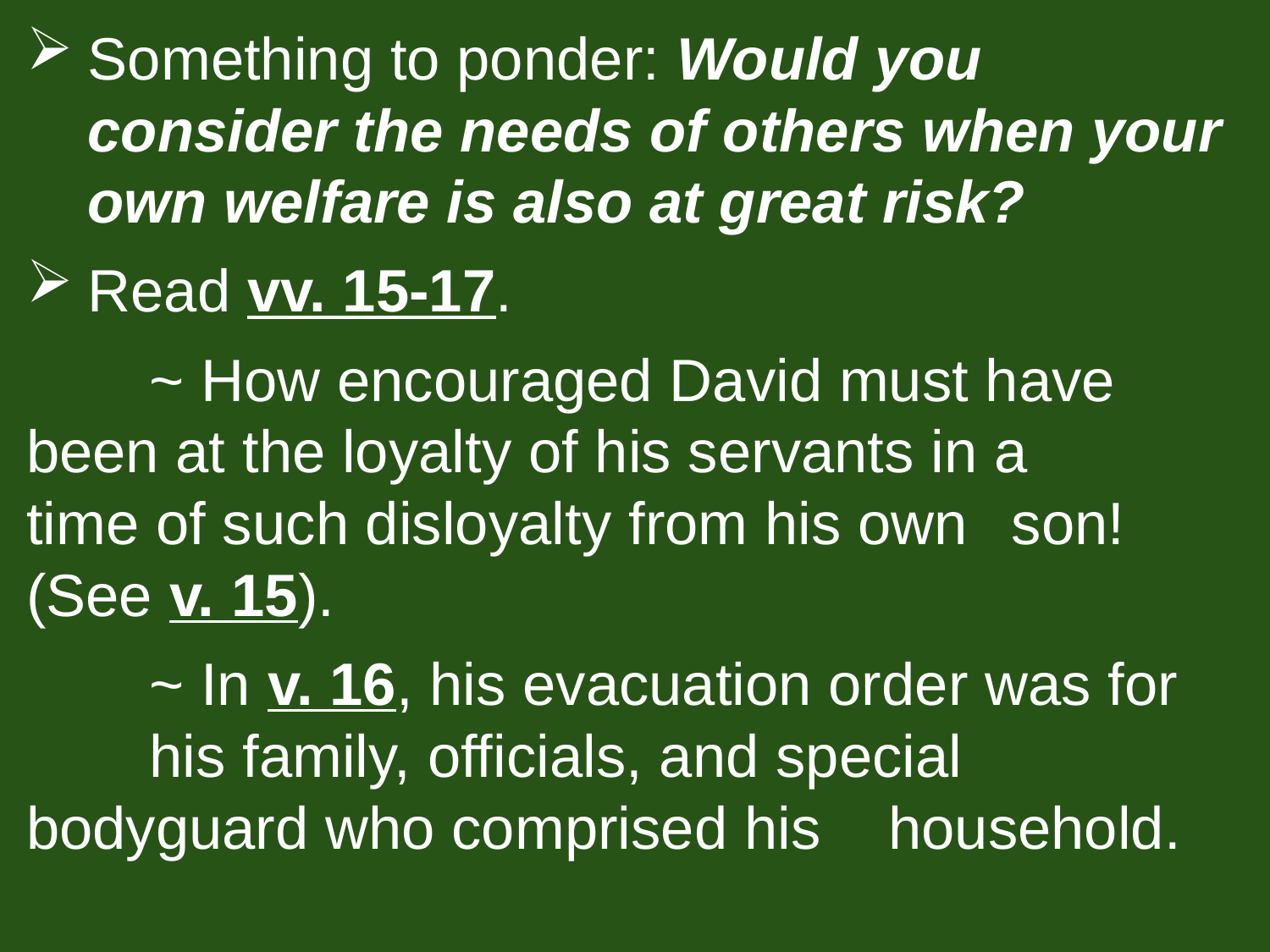

Something to ponder: Would you consider the needs of others when your own welfare is also at great risk?
Read vv. 15-17.
		~ How encouraged David must have 						been at the loyalty of his servants in a 					time of such disloyalty from his own 					son! (See v. 15).
		~ In v. 16, his evacuation order was for 					his family, officials, and special 							bodyguard who comprised his 							household.